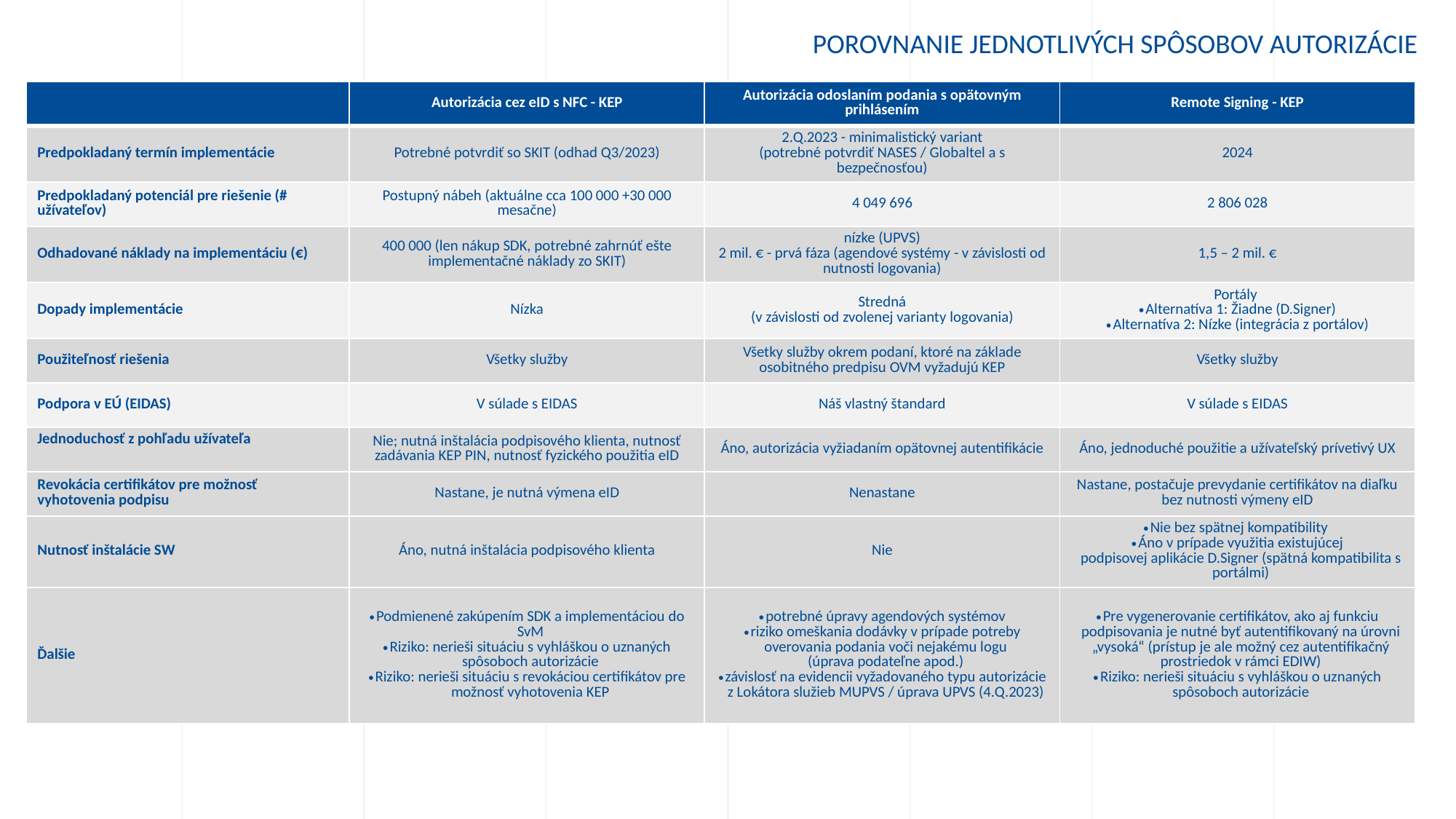

Porovnanie jednotlivých spôsobov autorizácie
|  | Autorizácia cez eID s NFC - KEP | Autorizácia odoslaním podania s opätovným prihlásením | Remote Signing - KEP |
| --- | --- | --- | --- |
| Predpokladaný termín implementácie | Potrebné potvrdiť so SKIT (odhad Q3/2023) | 2.Q.2023 - minimalistický variant (potrebné potvrdiť NASES / Globaltel a s bezpečnosťou) | 2024 |
| Predpokladaný potenciál pre riešenie (# užívateľov) | Postupný nábeh (aktuálne cca 100 000 +30 000 mesačne) | 4 049 696 | 2 806 028 |
| Odhadované náklady na implementáciu (€) | 400 000 (len nákup SDK, potrebné zahrnúť ešte implementačné náklady zo SKIT) | nízke (UPVS) 2 mil. € - prvá fáza (agendové systémy - v závislosti od nutnosti logovania) | 1,5 – 2 mil. € |
| Dopady implementácie | Nízka | Stredná (v závislosti od zvolenej varianty logovania) | Portály  Alternatíva 1: Žiadne (D.Signer) Alternatíva 2: Nízke (integrácia z portálov) |
| Použiteľnosť riešenia | Všetky služby | Všetky služby okrem podaní, ktoré na základe osobitného predpisu OVM vyžadujú KEP | Všetky služby |
| Podpora v EÚ (EIDAS) | V súlade s EIDAS | Náš vlastný štandard | V súlade s EIDAS |
| Jednoduchosť z pohľadu užívateľa | Nie; nutná inštalácia podpisového klienta, nutnosť zadávania KEP PIN, nutnosť fyzického použitia eID | Áno, autorizácia vyžiadaním opätovnej autentifikácie | Áno, jednoduché použitie a užívateľský prívetivý UX |
| Revokácia certifikátov pre možnosť vyhotovenia podpisu | Nastane, je nutná výmena eID | Nenastane | Nastane, postačuje prevydanie certifikátov na diaľku bez nutnosti výmeny eID |
| Nutnosť inštalácie SW | Áno, nutná inštalácia podpisového klienta | Nie | Nie bez spätnej kompatibility  Áno v prípade využitia existujúcej podpisovej aplikácie D.Signer (spätná kompatibilita s portálmi) |
| Ďalšie | Podmienené zakúpením SDK a implementáciou do SvM Riziko: nerieši situáciu s vyhláškou o uznaných spôsoboch autorizácie Riziko: nerieši situáciu s revokáciou certifikátov pre možnosť vyhotovenia KEP | potrebné úpravy agendových systémov riziko omeškania dodávky v prípade potreby overovania podania voči nejakému logu (úprava podateľne apod.) závislosť na evidencii vyžadovaného typu autorizácie z Lokátora služieb MUPVS / úprava UPVS (4.Q.2023) | Pre vygenerovanie certifikátov, ako aj funkciu podpisovania je nutné byť autentifikovaný na úrovni „vysoká“ (prístup je ale možný cez autentifikačný prostriedok v rámci EDIW) Riziko: nerieši situáciu s vyhláškou o uznaných spôsoboch autorizácie |